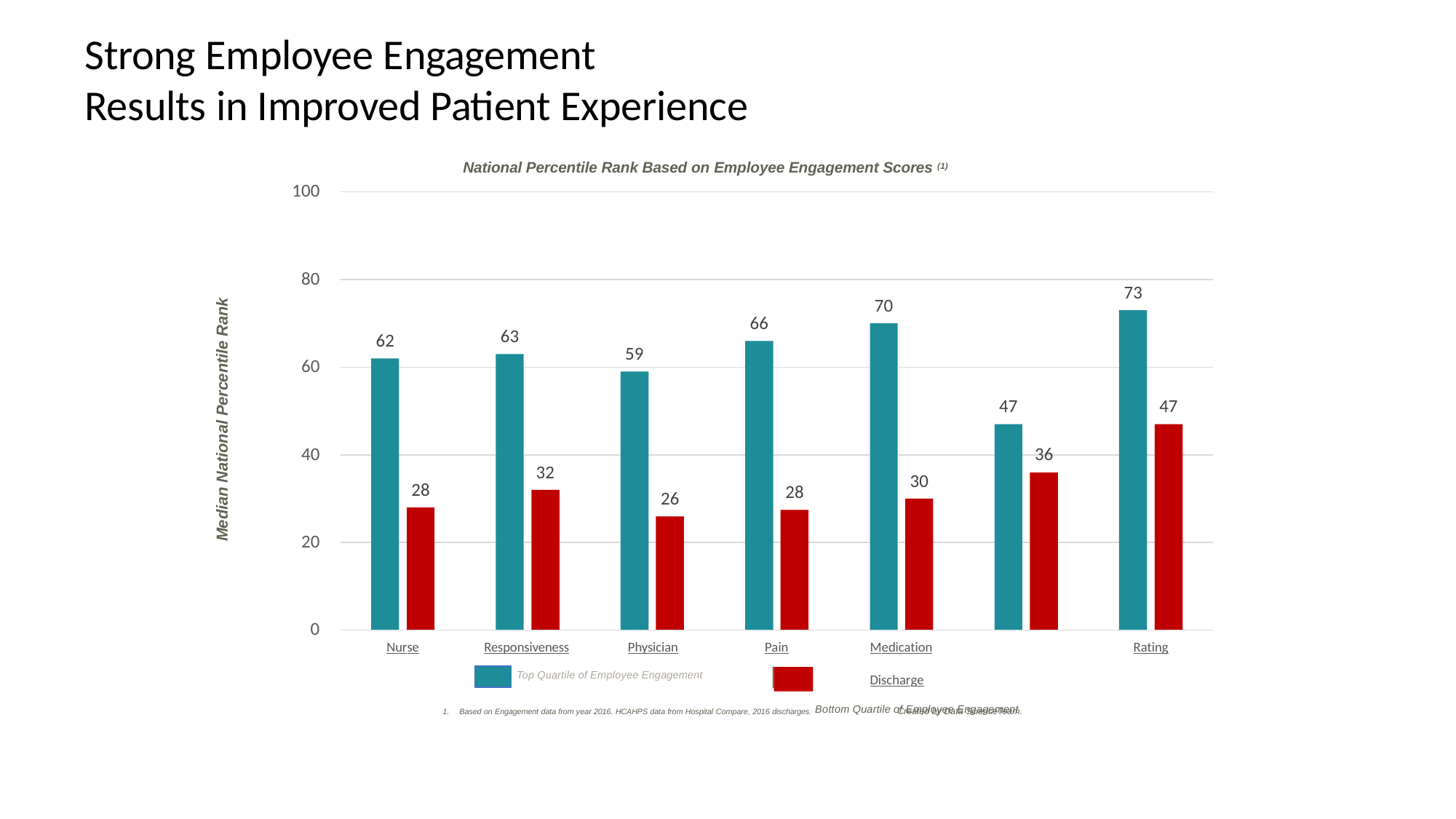

# Strong Employee Engagement
Results in Improved Patient Experience
National Percentile Rank Based on Employee Engagement Scores (1)
100

80
73

70
Median National Percentile Rank
66

63

62
59

60

47
47

40
36

32
30

28
28
26

20

0
Nurse
Responsiveness	Physician

Top Quartile of Employee Engagement
Pain
Medication	Discharge

Bottom Quartile of Employee Engagement
Rating

1.    Based on Engagement data from year 2016. HCAHPS data from Hospital Compare, 2016 discharges.	Created by Data ScienceTeam.